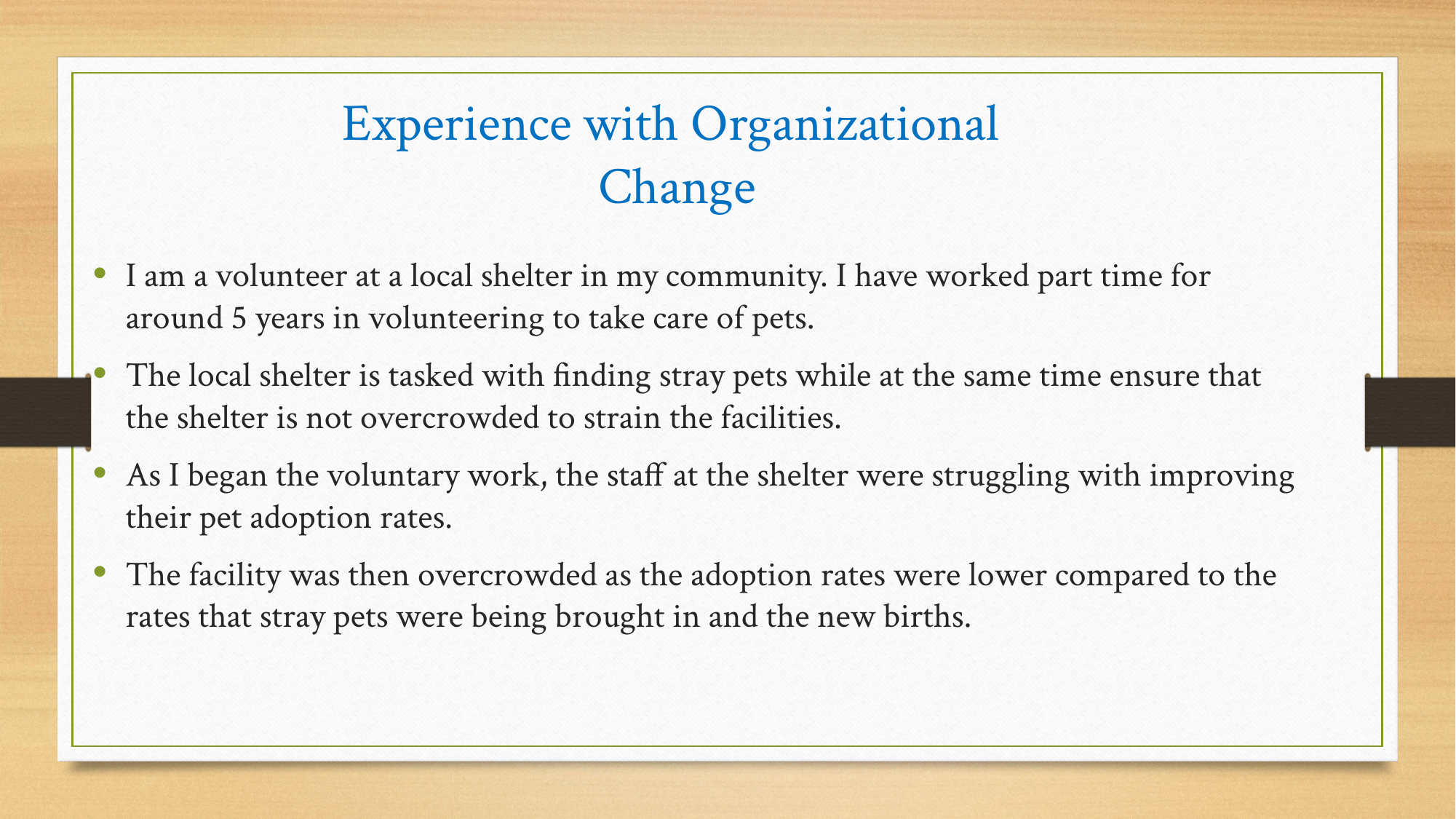

# Experience with Organizational Change
I am a volunteer at a local shelter in my community. I have worked part time for around 5 years in volunteering to take care of pets.
The local shelter is tasked with finding stray pets while at the same time ensure that the shelter is not overcrowded to strain the facilities.
As I began the voluntary work, the staff at the shelter were struggling with improving their pet adoption rates.
The facility was then overcrowded as the adoption rates were lower compared to the rates that stray pets were being brought in and the new births.